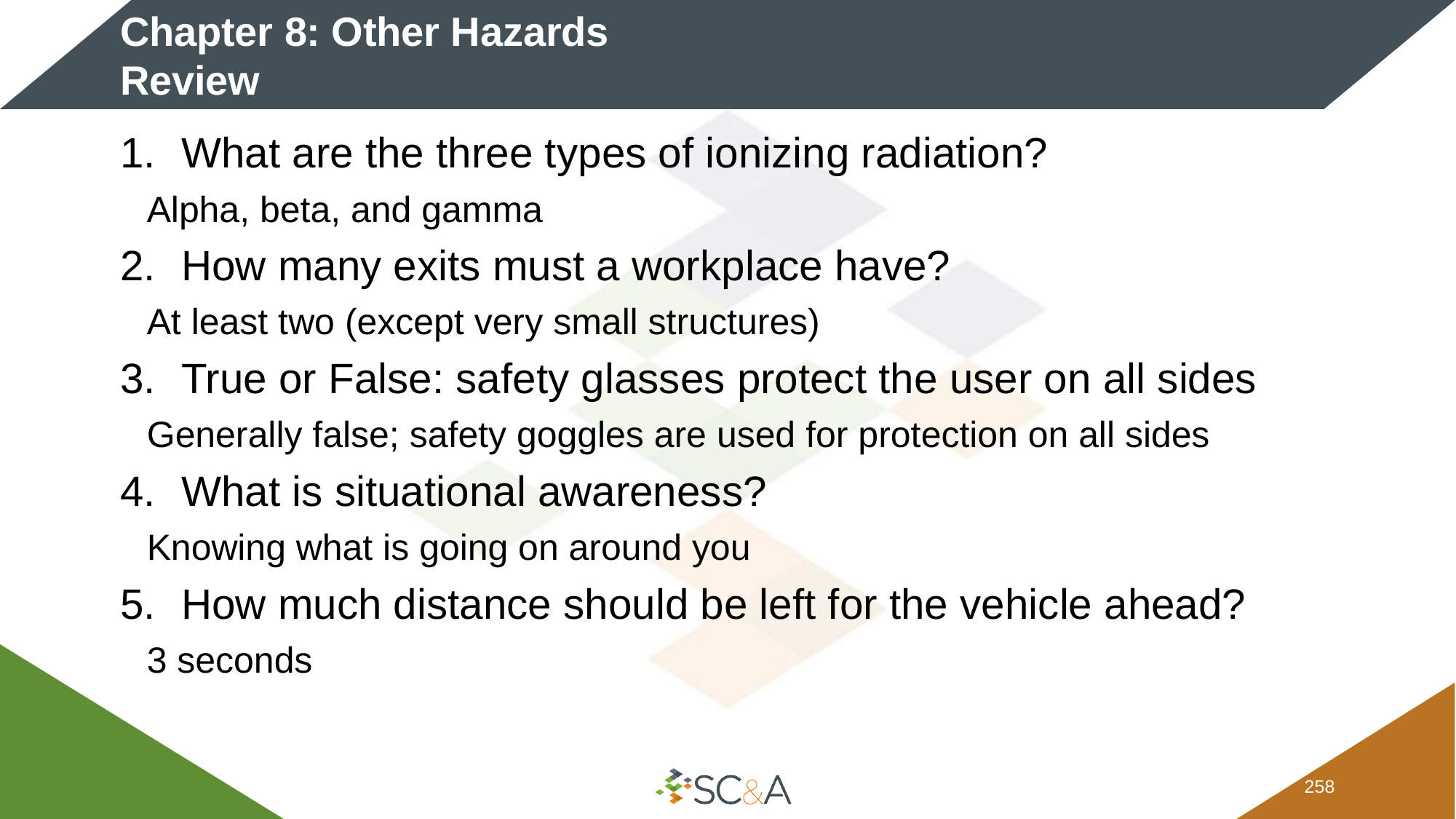

# Chapter 8: Other Hazards Review
What are the three types of ionizing radiation?
Alpha, beta, and gamma
How many exits must a workplace have?
At least two (except very small structures)
True or False: safety glasses protect the user on all sides
Generally false; safety goggles are used for protection on all sides
What is situational awareness?
Knowing what is going on around you
How much distance should be left for the vehicle ahead?
3 seconds
258